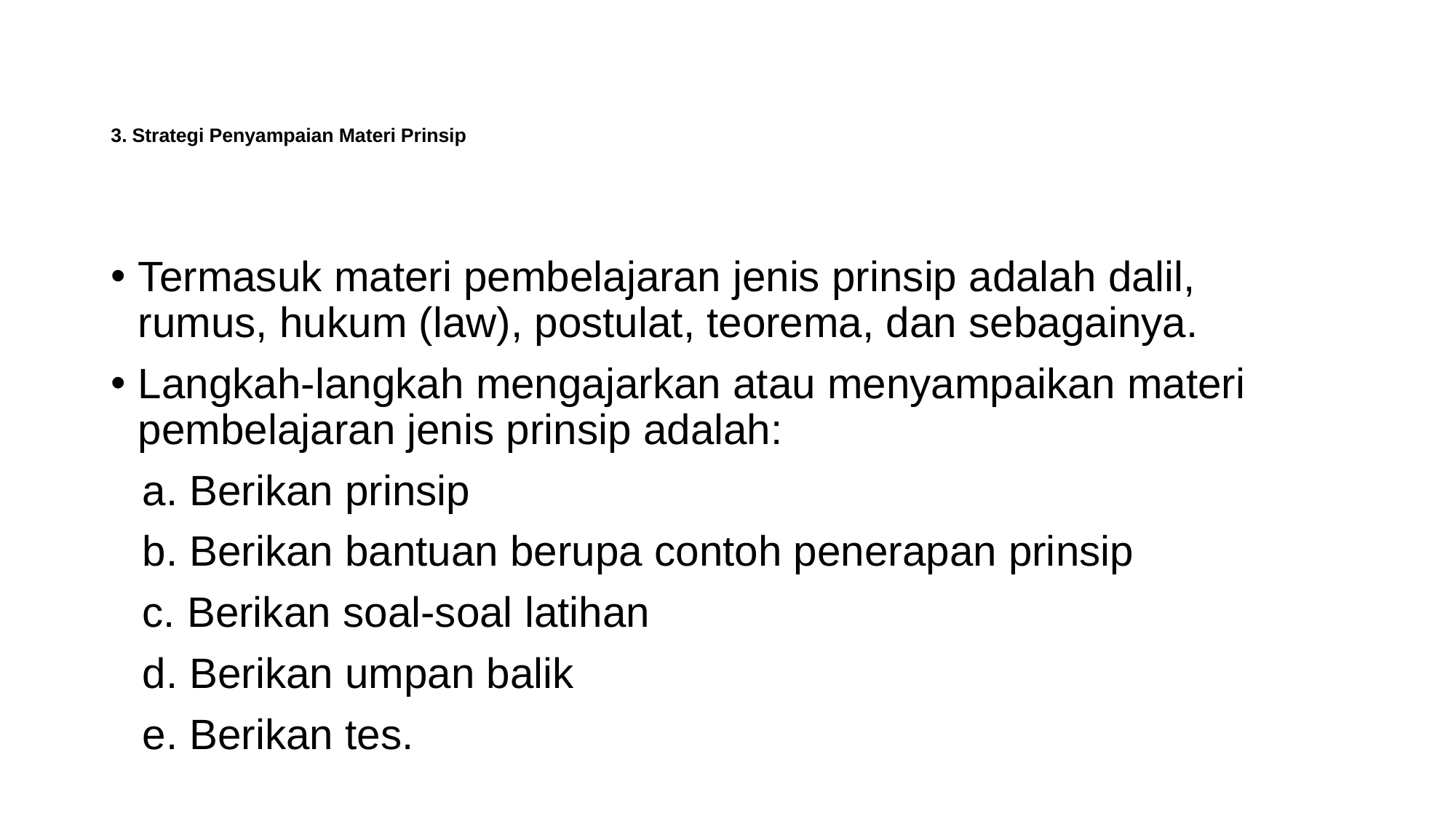

# 3. Strategi Penyampaian Materi Prinsip
Termasuk materi pembelajaran jenis prinsip adalah dalil, rumus, hukum (law), postulat, teorema, dan sebagainya.
Langkah-langkah mengajarkan atau menyampaikan materi pembelajaran jenis prinsip adalah:
a. Berikan prinsip
b. Berikan bantuan berupa contoh penerapan prinsip
c. Berikan soal-soal latihan
d. Berikan umpan balik
e. Berikan tes.